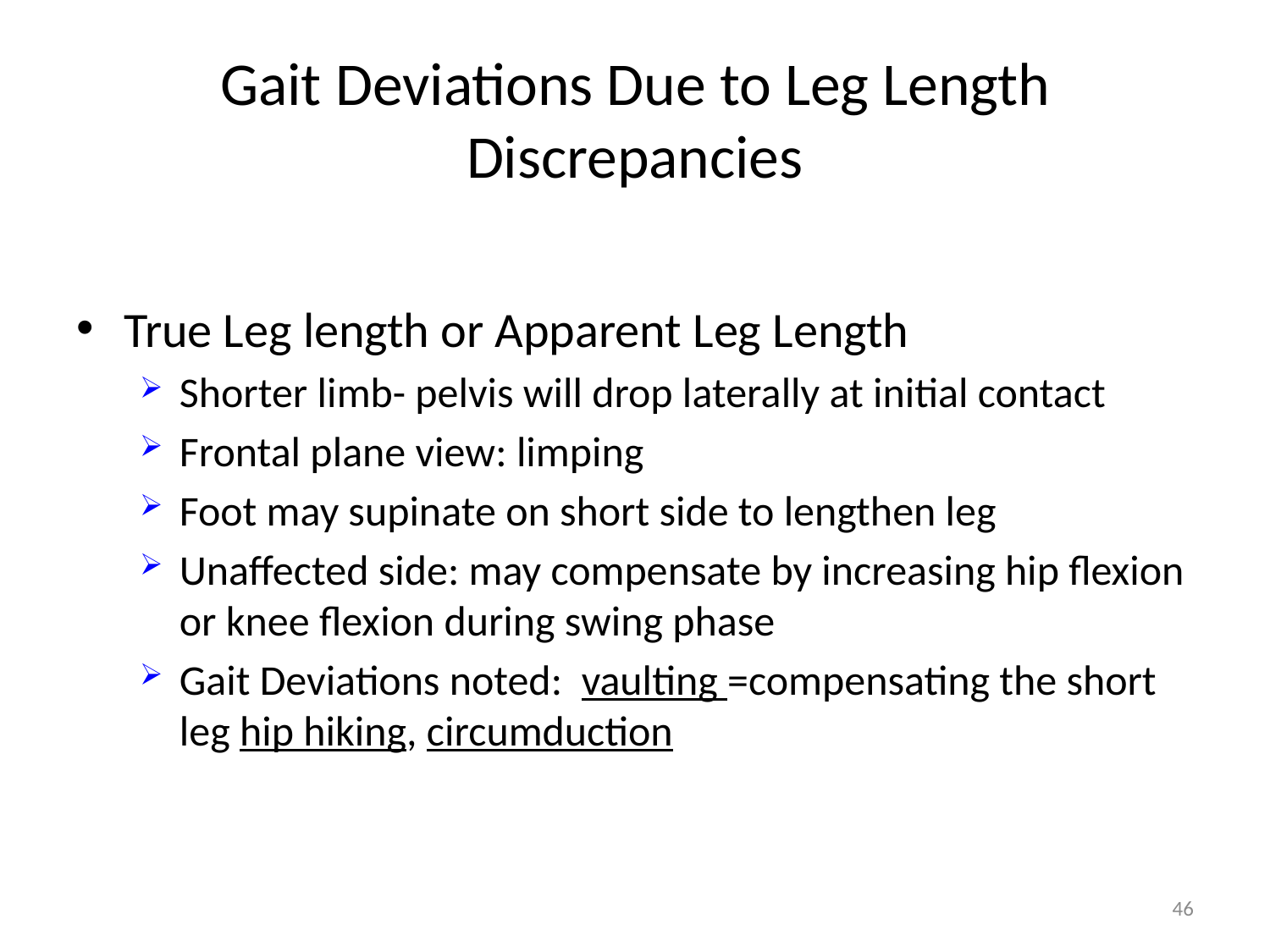

# Gait Deviations Due to Leg Length Discrepancies

True Leg length or Apparent Leg Length
Shorter limb- pelvis will drop laterally at initial contact
Frontal plane view: limping
Foot may supinate on short side to lengthen leg
Unaffected side: may compensate by increasing hip flexion or knee flexion during swing phase
Gait Deviations noted:  vaulting =compensating the short leg hip hiking, circumduction

46